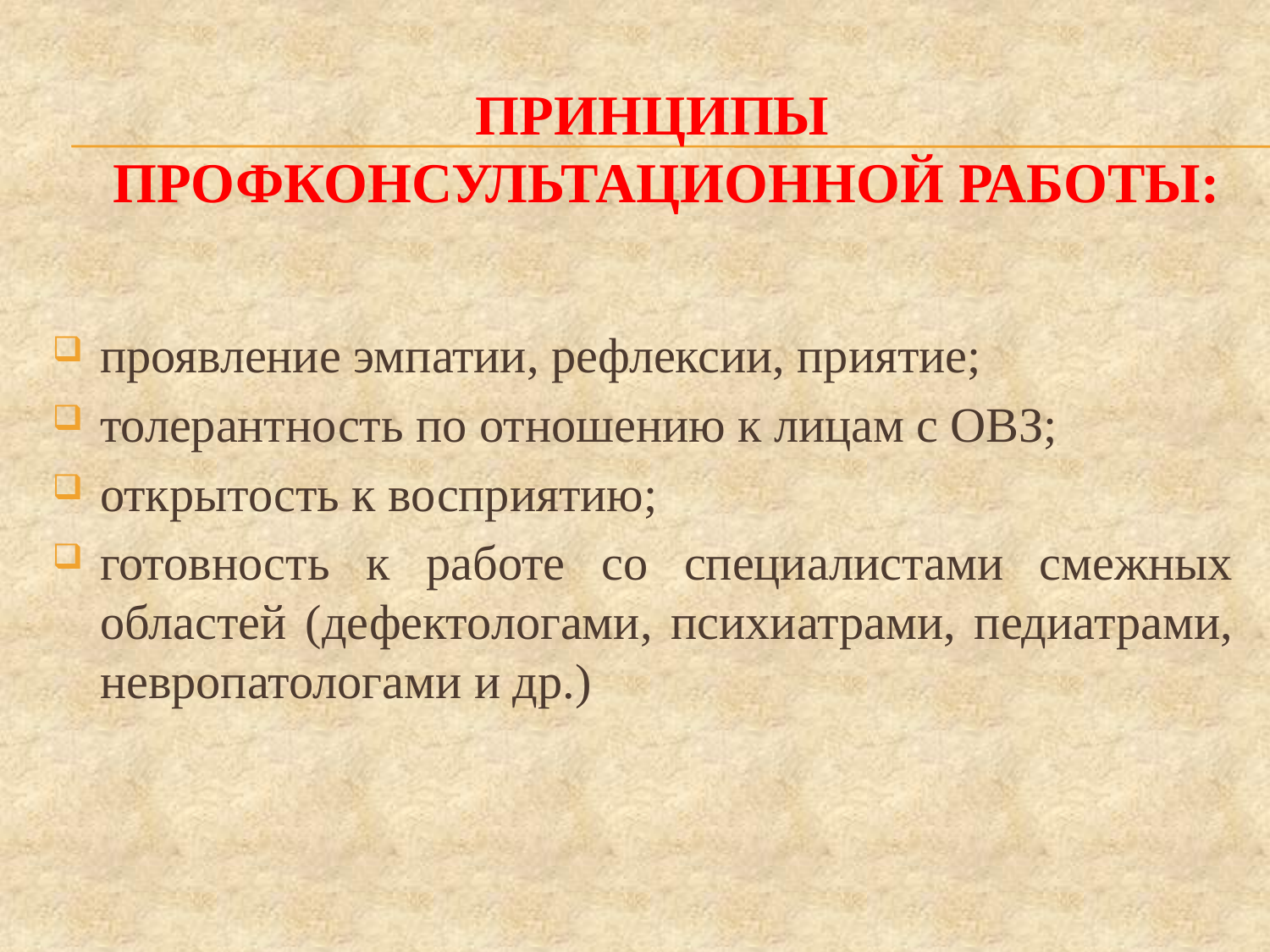

# ПРИНЦИПЫ профконсультационной работы:
проявление эмпатии, рефлексии, приятие;
толерантность по отношению к лицам с ОВЗ;
открытость к восприятию;
готовность к работе со специалистами смежных областей (дефектологами, психиатрами, педиатрами, невропатологами и др.)